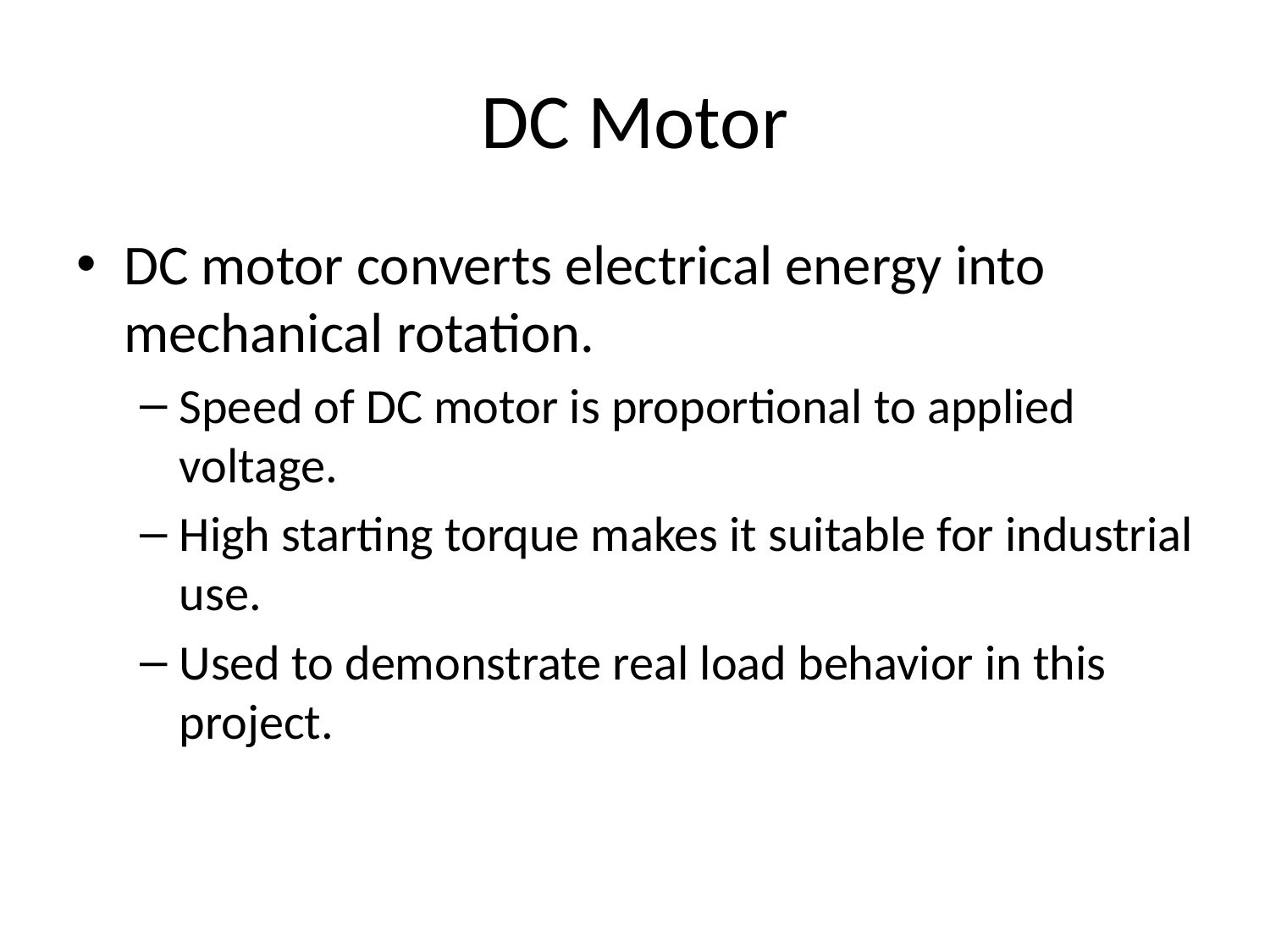

# DC Motor
DC motor converts electrical energy into mechanical rotation.
Speed of DC motor is proportional to applied voltage.
High starting torque makes it suitable for industrial use.
Used to demonstrate real load behavior in this project.